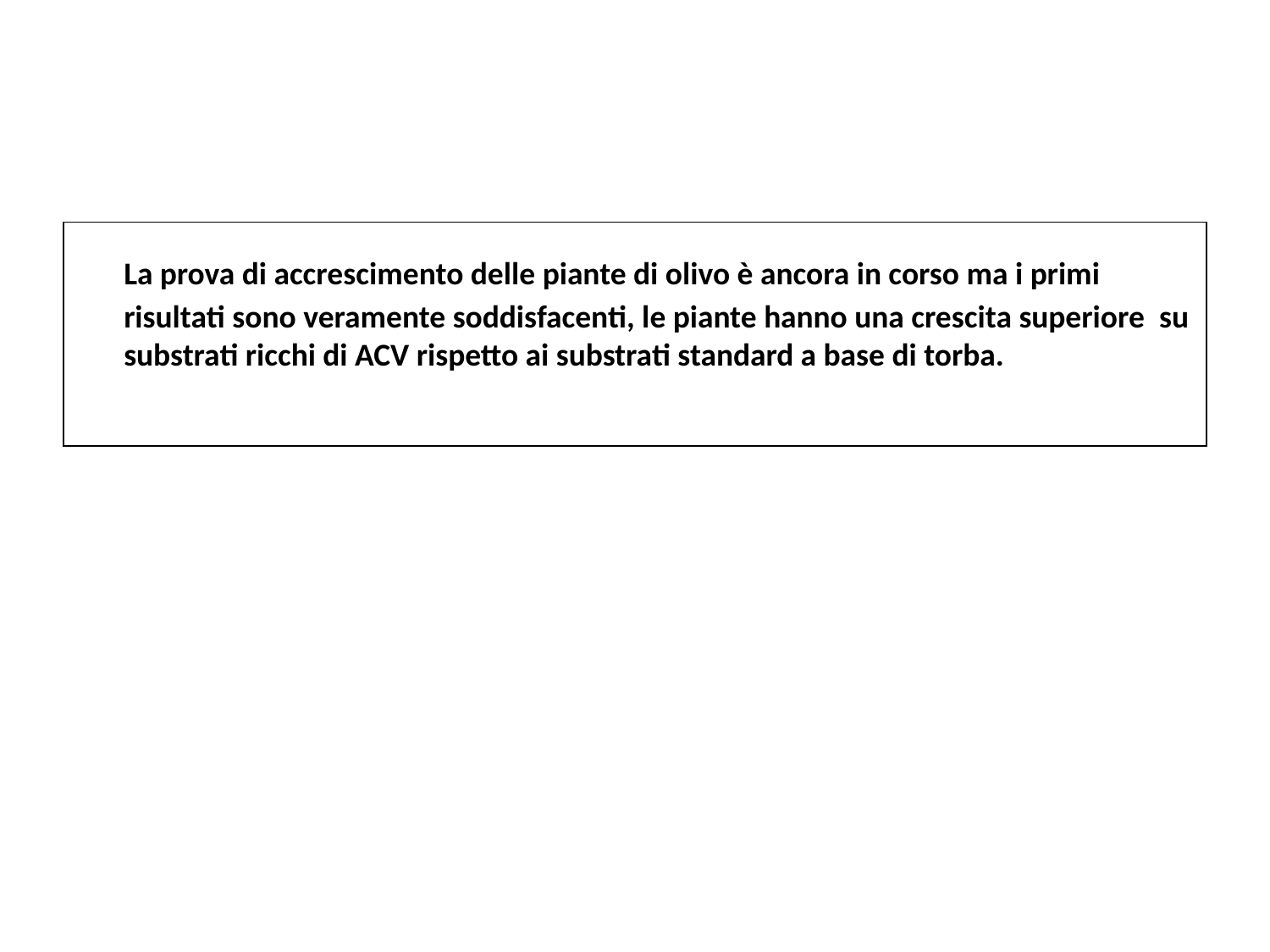

La prova di accrescimento delle piante di olivo è ancora in corso ma i primi risultati sono veramente soddisfacenti, le piante hanno una crescita superiore  su substrati ricchi di ACV rispetto ai substrati standard a base di torba.